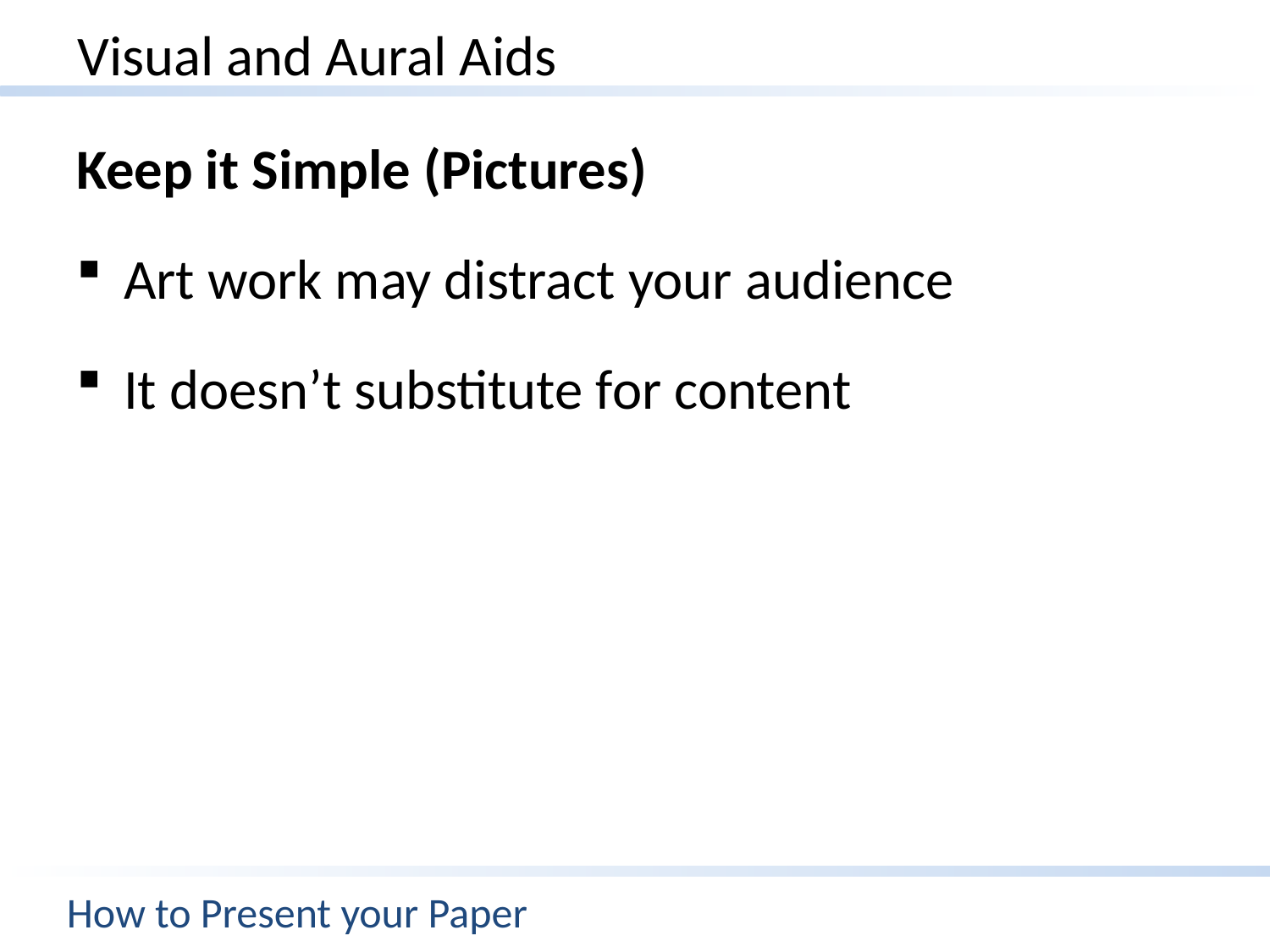

# Visual and Aural Aids

Keep it Simple (Pictures)
Art work may distract your audience
It doesn’t substitute for content
How to Present your Paper